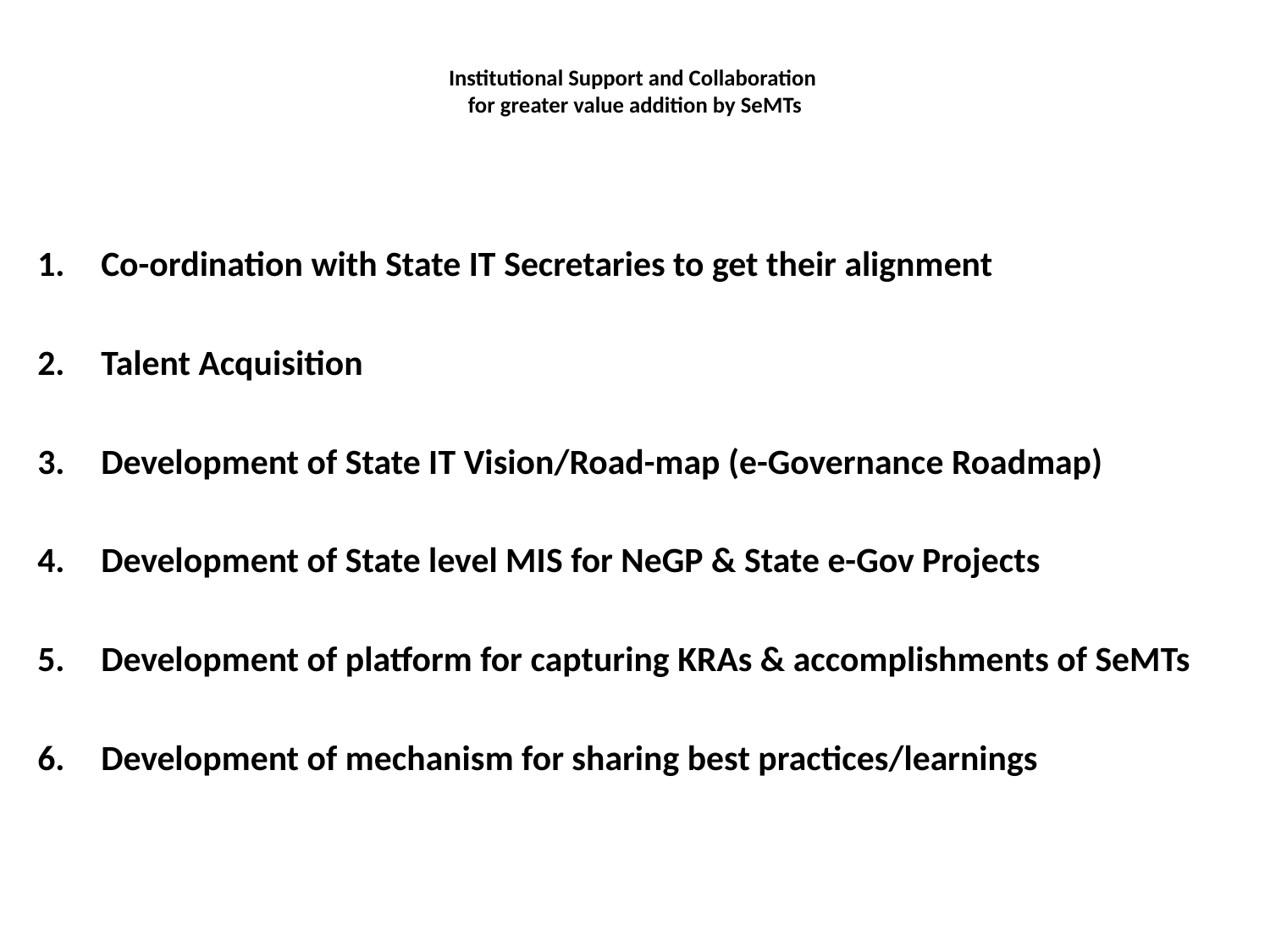

# Institutional Support and Collaboration for greater value addition by SeMTs

Co-ordination with State IT Secretaries to get their alignment

Talent Acquisition

Development of State IT Vision/Road-map (e-Governance Roadmap)

Development of State level MIS for NeGP & State e-Gov Projects

Development of platform for capturing KRAs & accomplishments of SeMTs

Development of mechanism for sharing best practices/learnings